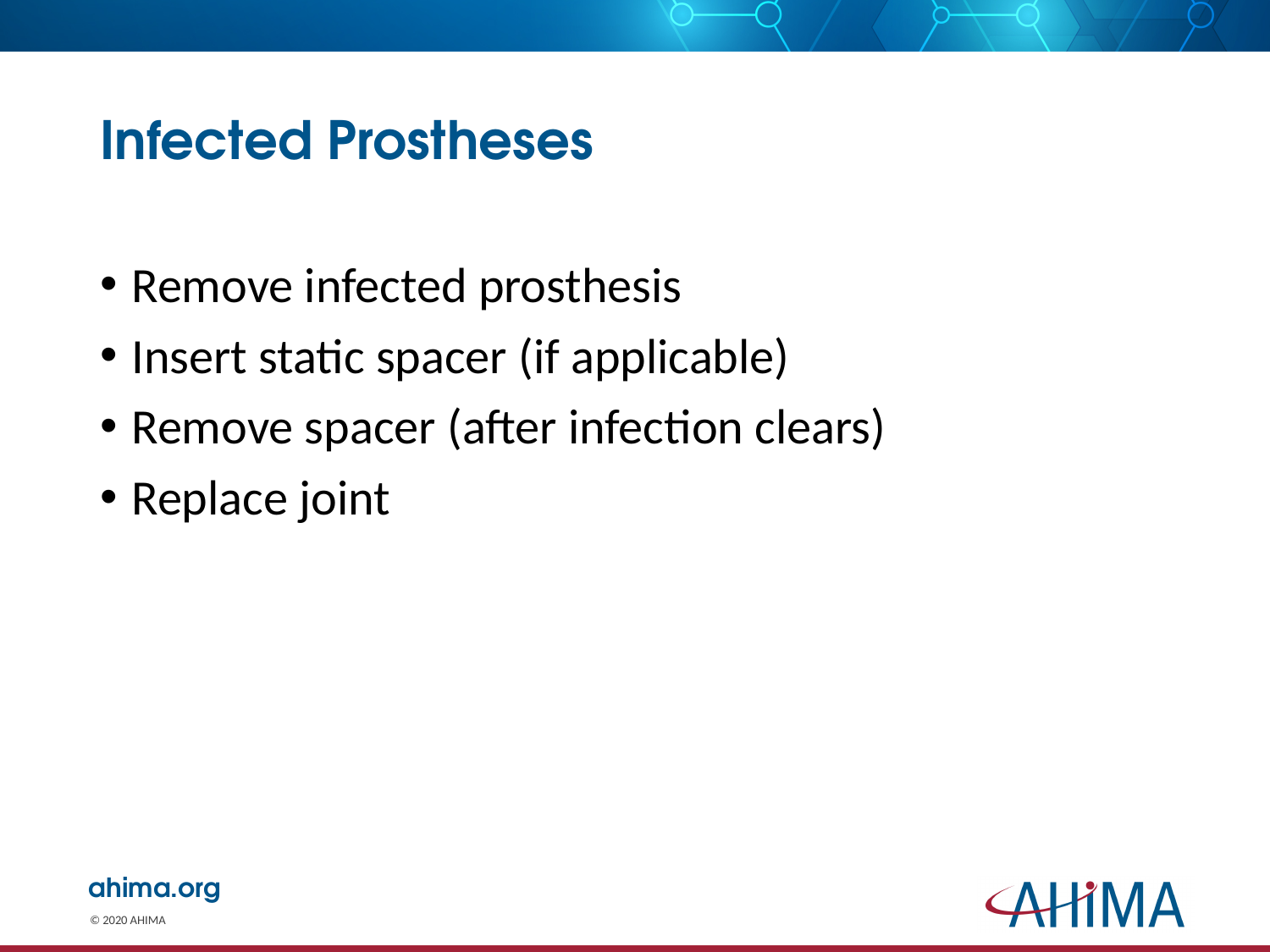

# Infected Prostheses
Remove infected prosthesis
Insert static spacer (if applicable)
Remove spacer (after infection clears)
Replace joint